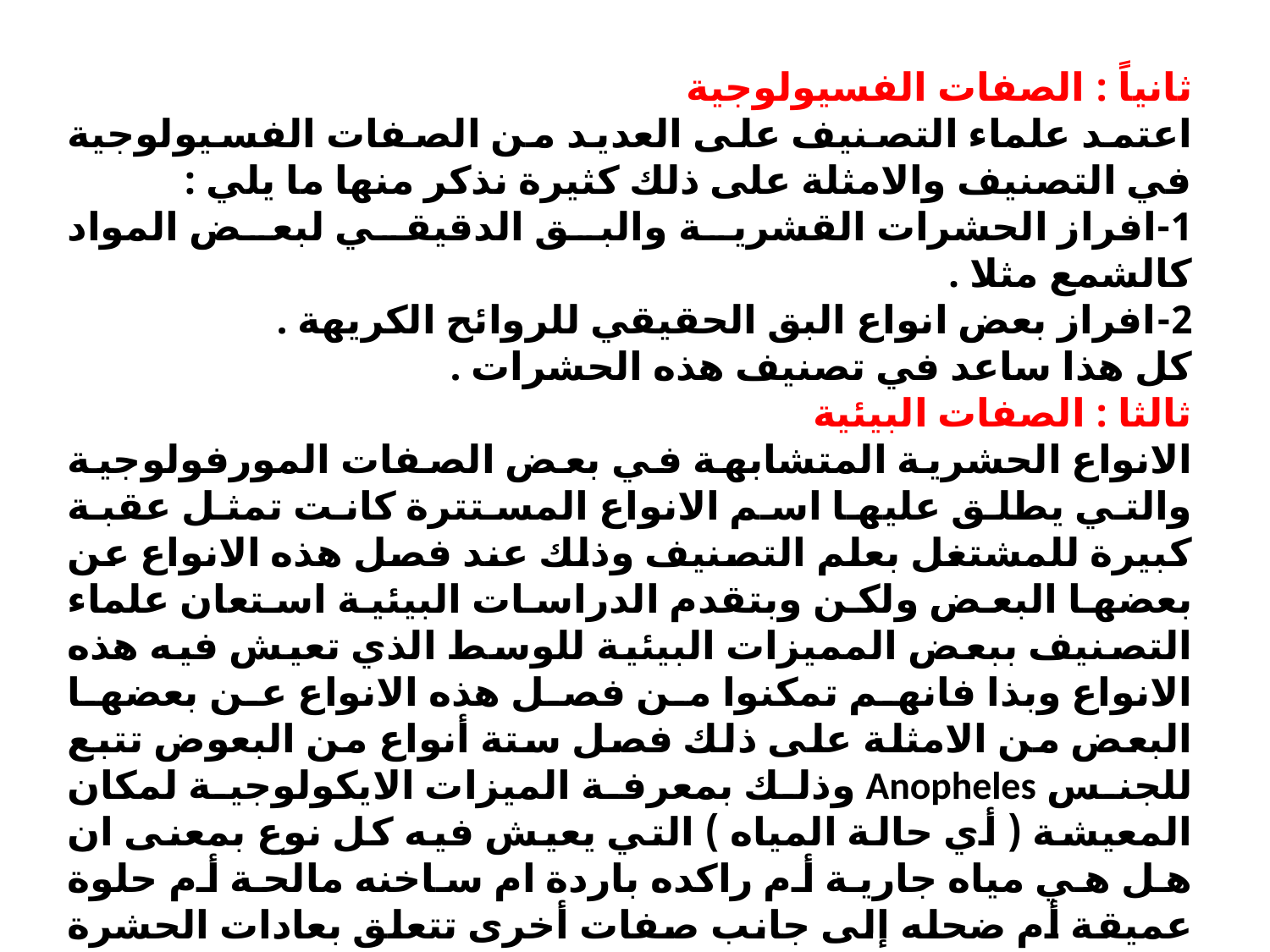

ثانياً : الصفات الفسيولوجية
اعتمد علماء التصنيف على العديد من الصفات الفسيولوجية في التصنيف والامثلة على ذلك كثيرة نذكر منها ما يلي :
1-افراز الحشرات القشرية والبق الدقيقي لبعض المواد كالشمع مثلا .
2-افراز بعض انواع البق الحقيقي للروائح الكريهة .
كل هذا ساعد في تصنيف هذه الحشرات .
ثالثا : الصفات البيئية
الانواع الحشرية المتشابهة في بعض الصفات المورفولوجية والتي يطلق عليها اسم الانواع المستترة كانت تمثل عقبة كبيرة للمشتغل بعلم التصنيف وذلك عند فصل هذه الانواع عن بعضها البعض ولكن وبتقدم الدراسات البيئية استعان علماء التصنيف ببعض المميزات البيئية للوسط الذي تعيش فيه هذه الانواع وبذا فانهم تمكنوا من فصل هذه الانواع عن بعضها البعض من الامثلة على ذلك فصل ستة أنواع من البعوض تتبع للجنس Anopheles وذلك بمعرفة الميزات الايكولوجية لمكان المعيشة ( أي حالة المياه ) التي يعيش فيه كل نوع بمعنى ان هل هي مياه جارية أم راكده باردة ام ساخنه مالحة أم حلوة عميقة أم ضحله إلى جانب صفات أخرى تتعلق بعادات الحشرة نفسها .